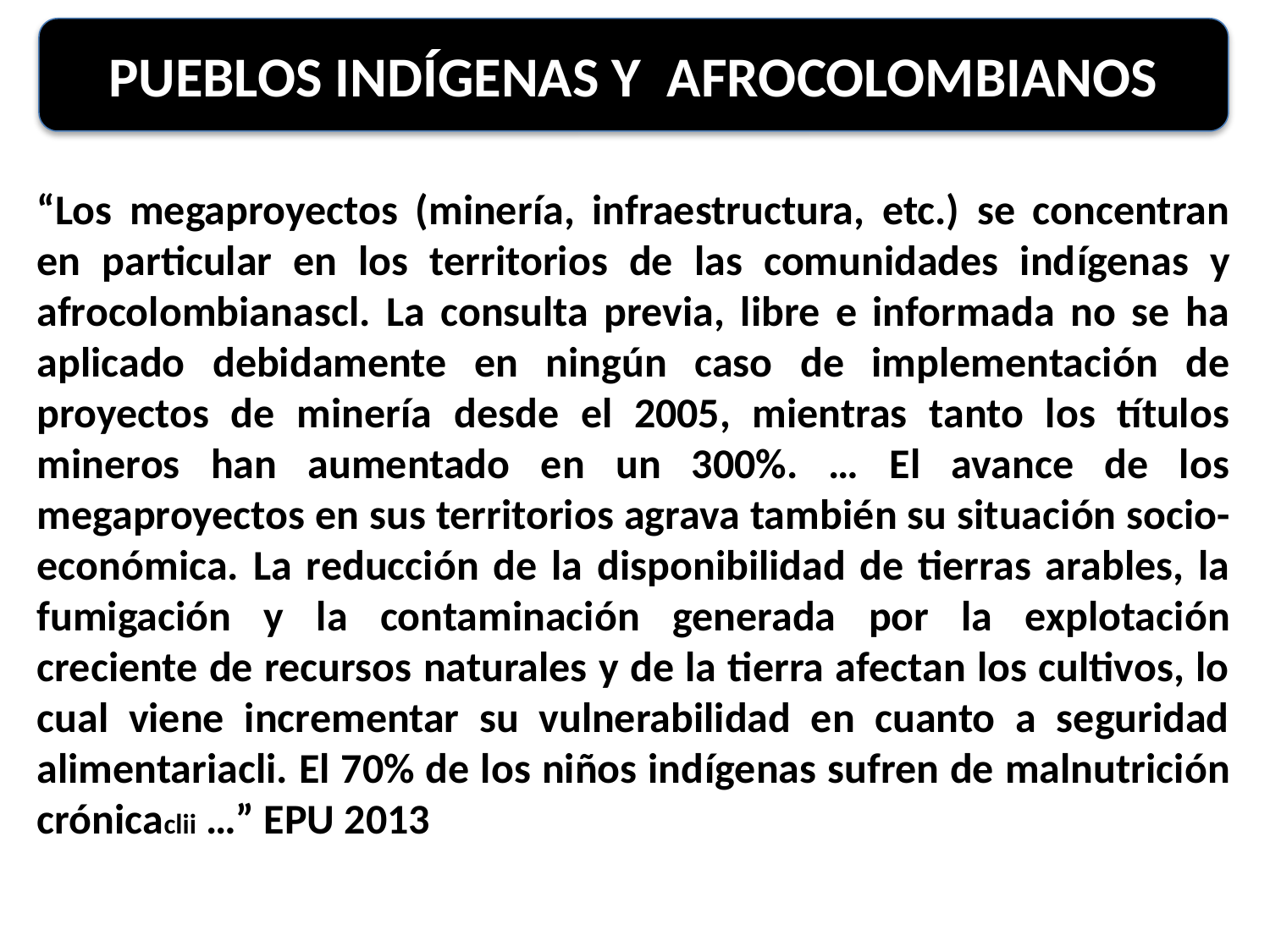

PUEBLOS INDÍGENAS Y  AFROCOLOMBIANOS
“Los megaproyectos (minería, infraestructura, etc.) se concentran en particular en los territorios de las comunidades indígenas y afrocolombianascl. La consulta previa, libre e informada no se ha aplicado debidamente en ningún caso de implementación de proyectos de minería desde el 2005, mientras tanto los títulos mineros han aumentado en un 300%. … El avance de los megaproyectos en sus territorios agrava también su situación socio-económica. La reducción de la disponibilidad de tierras arables, la fumigación y la contaminación generada por la explotación creciente de recursos naturales y de la tierra afectan los cultivos, lo cual viene incrementar su vulnerabilidad en cuanto a seguridad alimentariacli. El 70% de los niños indígenas sufren de malnutrición crónicaclii …” EPU 2013